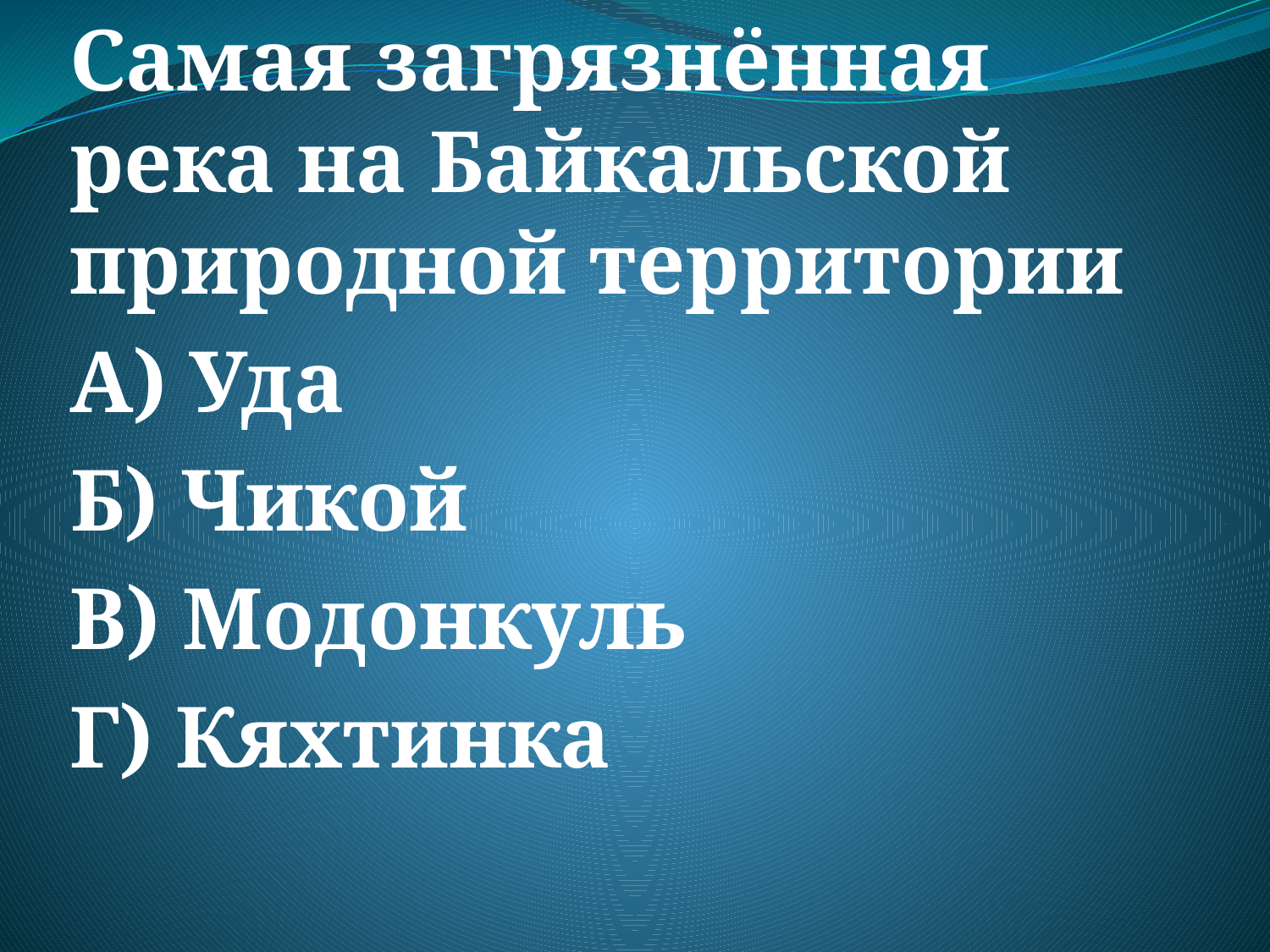

Самая загрязнённая река на Байкальской природной территории
А) Уда
Б) Чикой
В) Модонкуль
Г) Кяхтинка